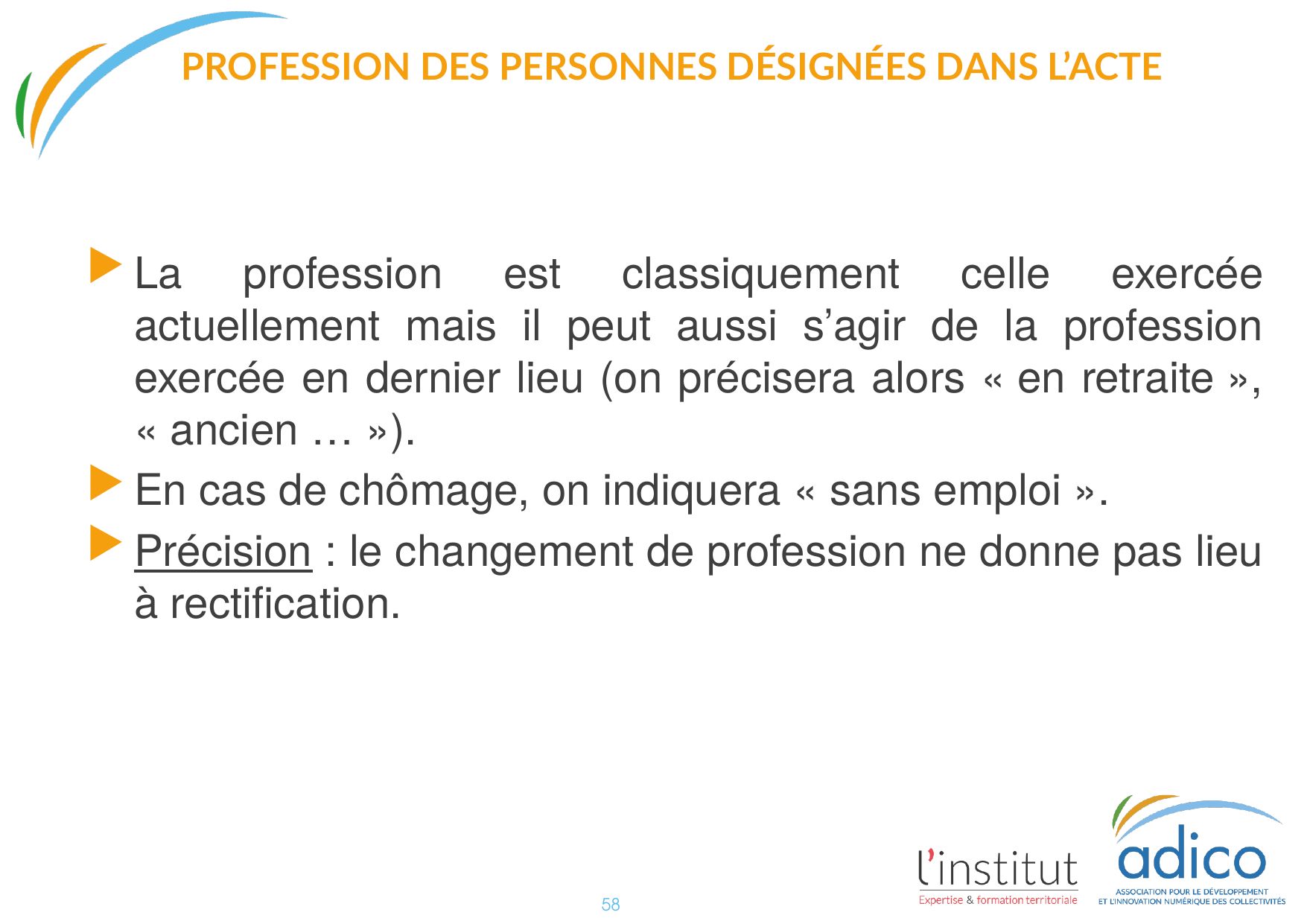

# PROFESSION DES PERSONNES DÉSIGNÉES DANS L’ACTE

La profession est classiquement celle exercée actuellement mais il peut aussi s’agir de la profession exercée en dernier lieu (on précisera alors « en retraite », « ancien … »).
En cas de chômage, on indiquera « sans emploi ».
Précision : le changement de profession ne donne pas lieu à rectification.